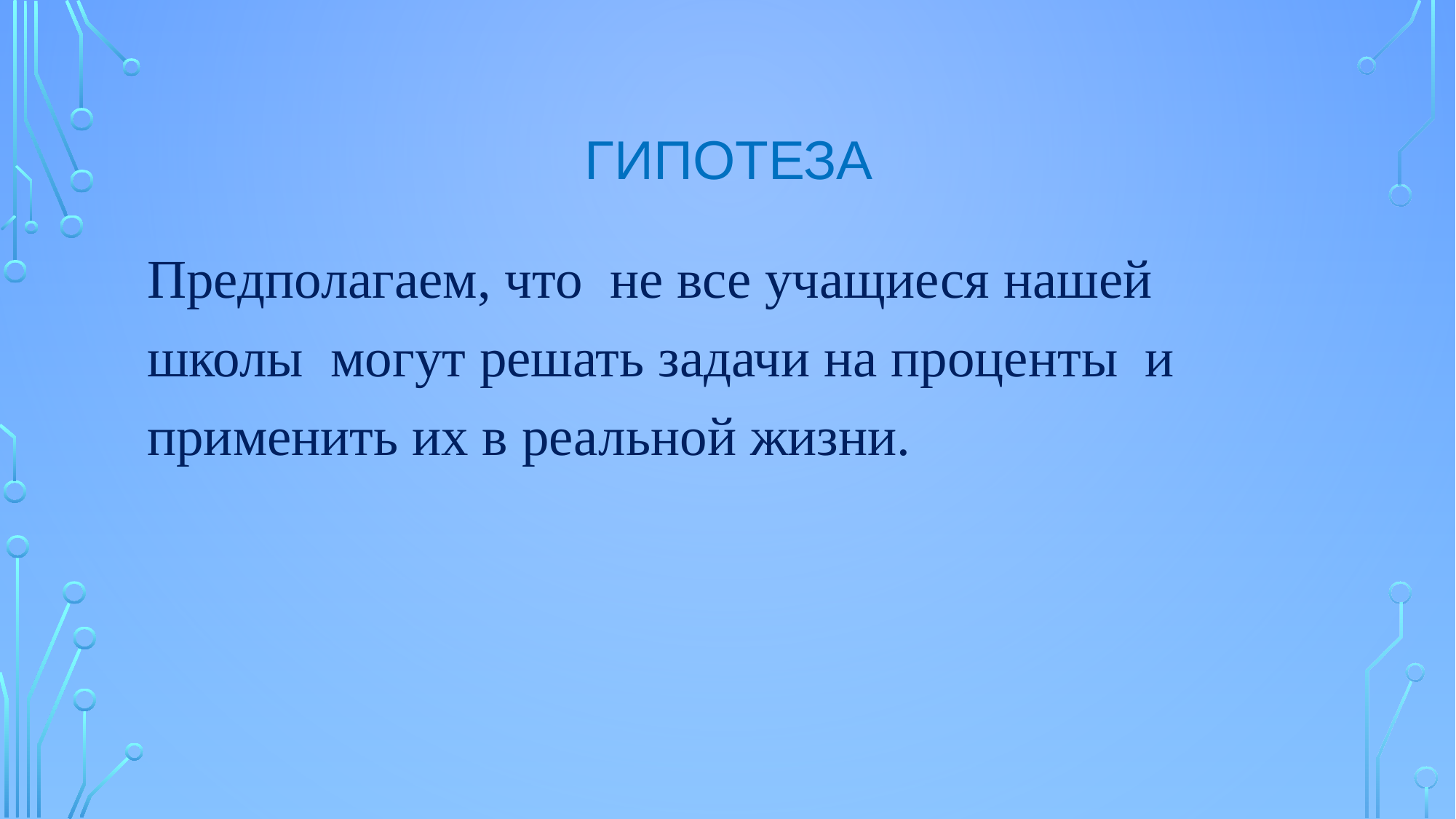

# ГИПОТЕЗА
Предполагаем, что  не все учащиеся нашей школы  могут решать задачи на проценты  и применить их в реальной жизни.